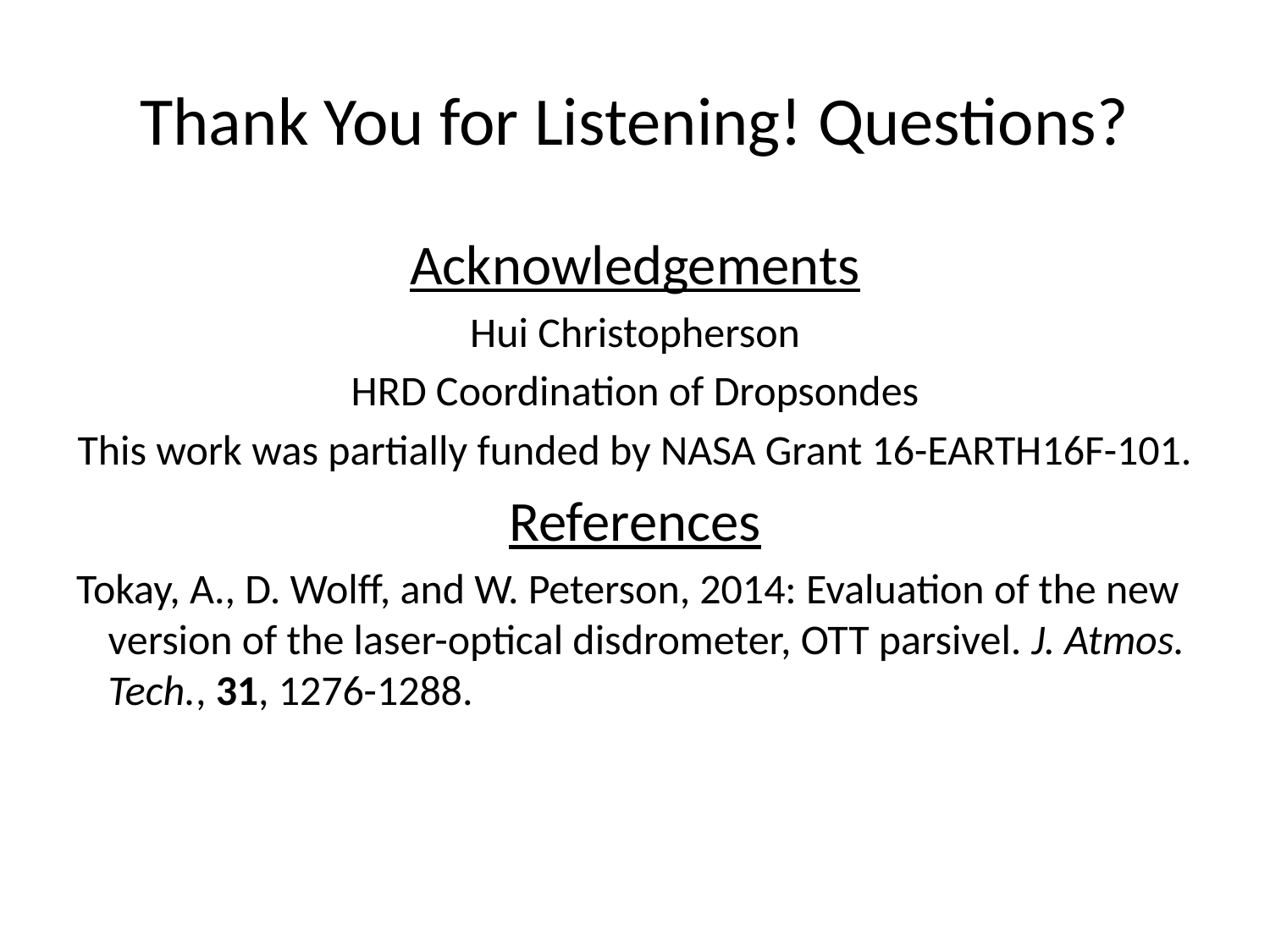

# Thank You for Listening! Questions?
Acknowledgements
Hui Christopherson
HRD Coordination of Dropsondes
This work was partially funded by NASA Grant 16-EARTH16F-101.
References
Tokay, A., D. Wolff, and W. Peterson, 2014: Evaluation of the new version of the laser-optical disdrometer, OTT parsivel. J. Atmos. Tech., 31, 1276-1288.